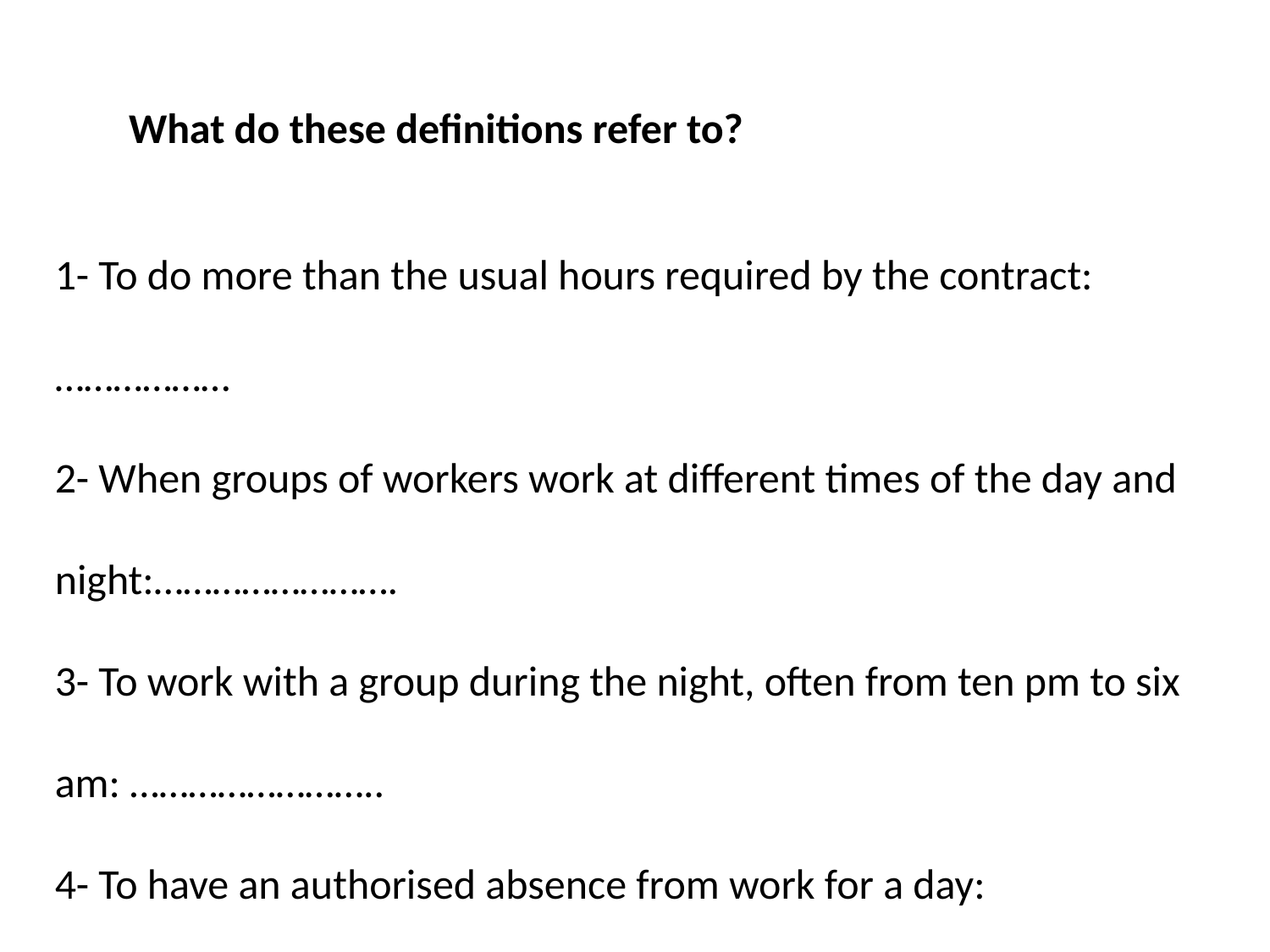

What do these definitions refer to?
1- To do more than the usual hours required by the contract: ………………
2- When groups of workers work at different times of the day and night:…………………….
3- To work with a group during the night, often from ten pm to six am: ……………………..
4- To have an authorised absence from work for a day: ………………………………
5- A record of the numbers of hours worked by an employee: ………………………………